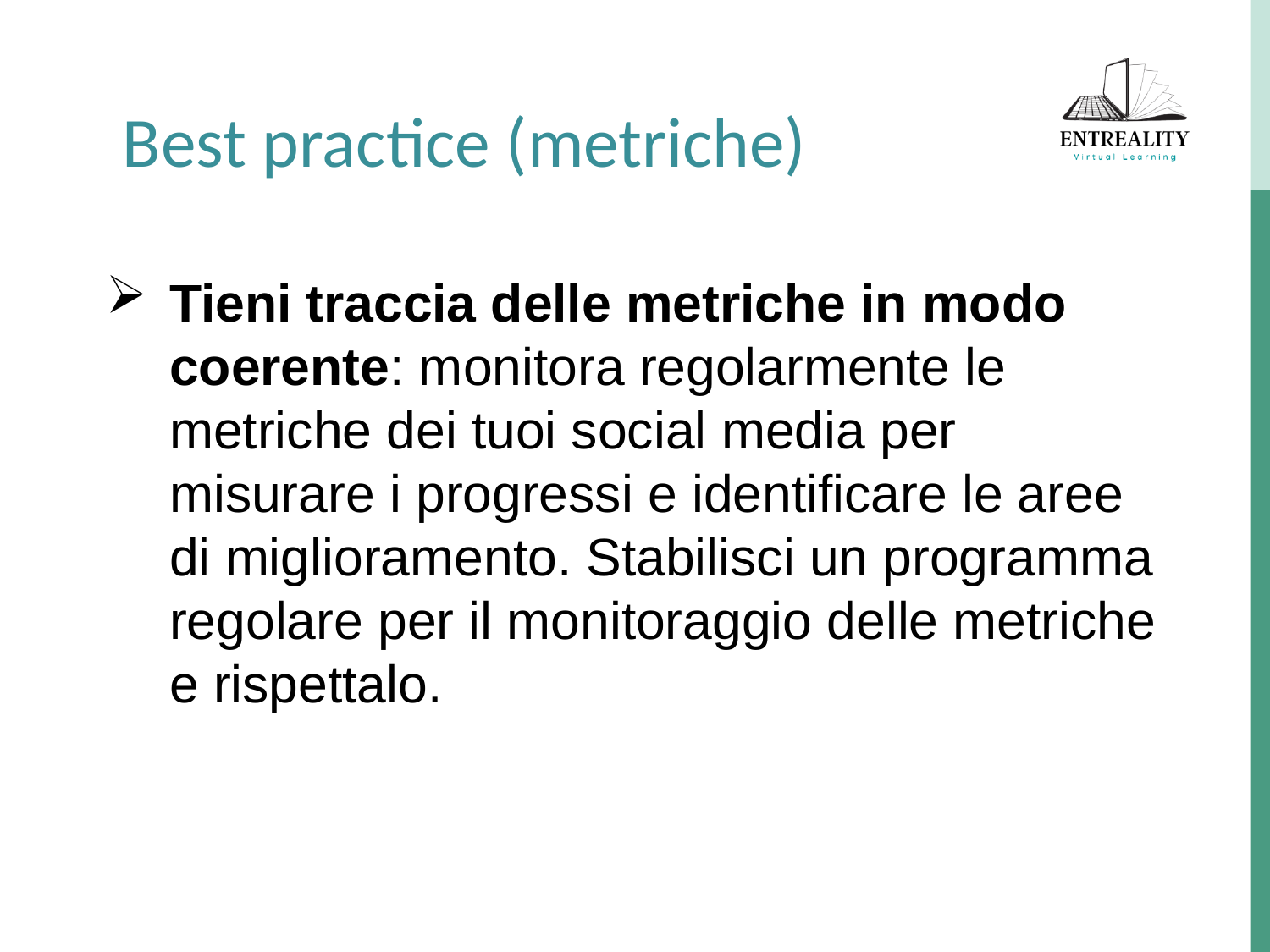

Best practice (metriche)
Tieni traccia delle metriche in modo coerente: monitora regolarmente le metriche dei tuoi social media per misurare i progressi e identificare le aree di miglioramento. Stabilisci un programma regolare per il monitoraggio delle metriche e rispettalo.